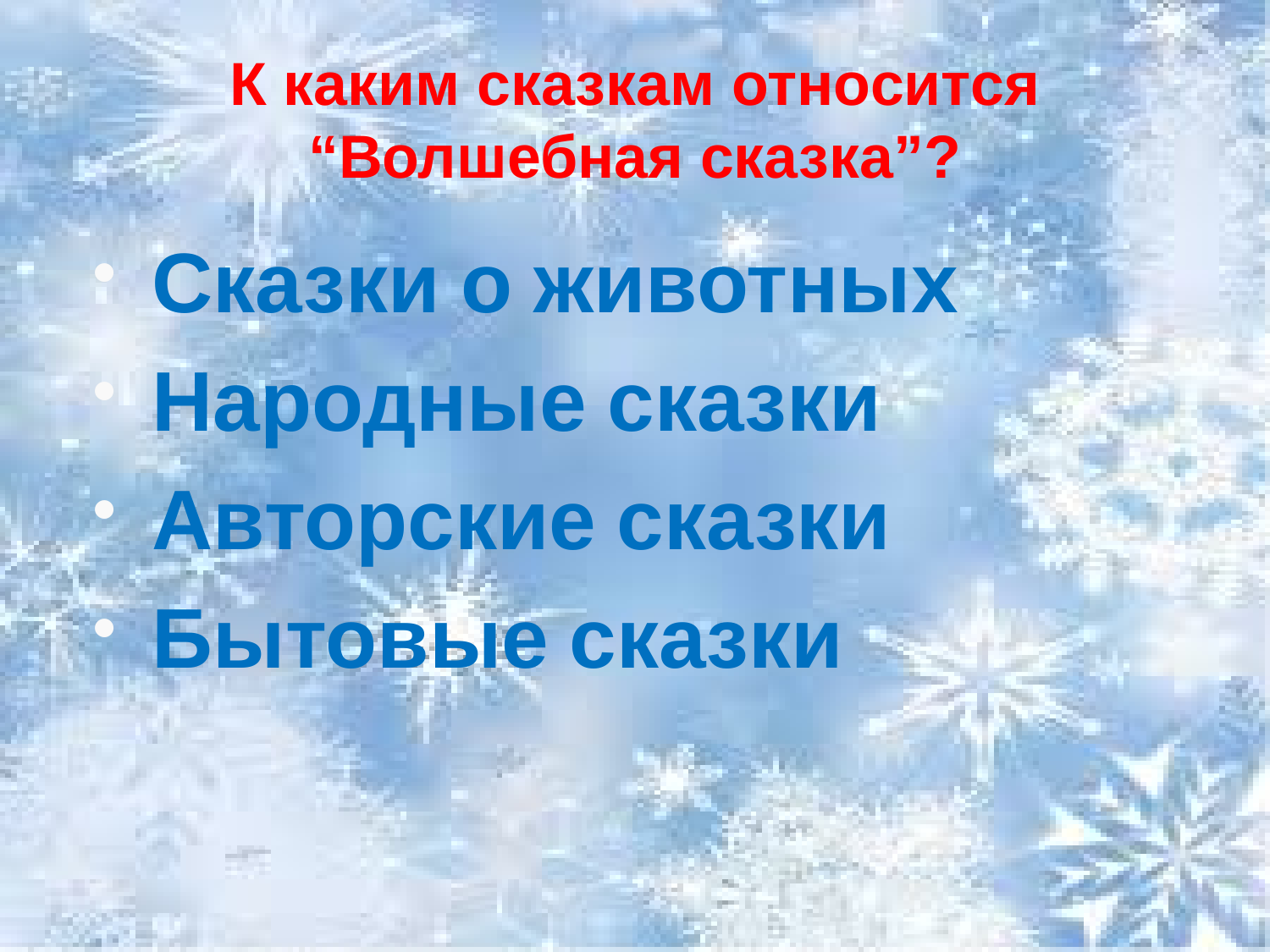

# К каким сказкам относится “Волшебная сказка”?
Сказки о животных
Народные сказки
Авторские сказки
Бытовые сказки